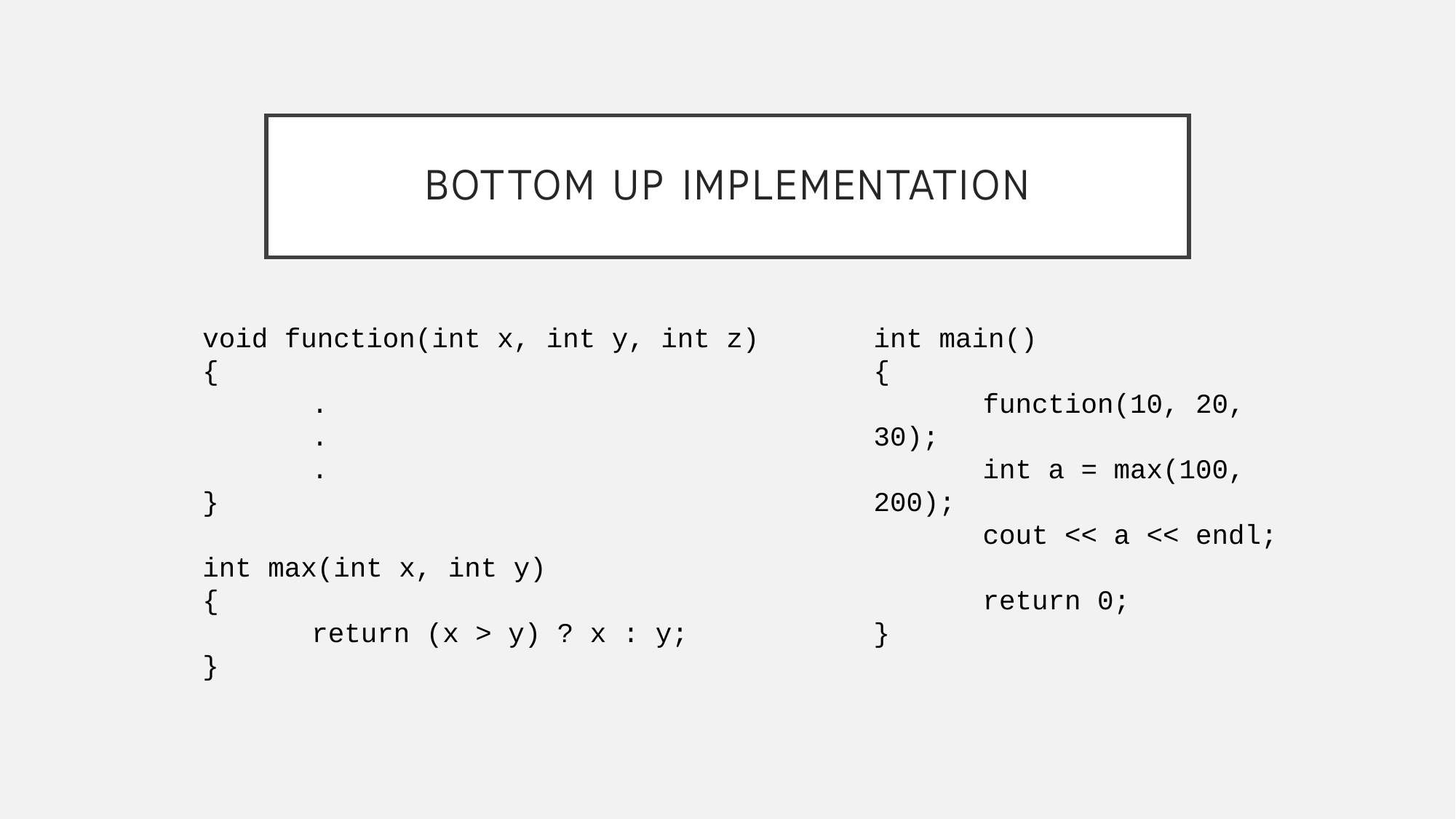

# Bottom Up Implementation
void function(int x, int y, int z)
{
	.
	.
	.
}

int max(int x, int y)
{
	return (x > y) ? x : y;
}
int main()
{
	function(10, 20, 30);
	int a = max(100, 200);
	cout << a << endl;

	return 0;
}